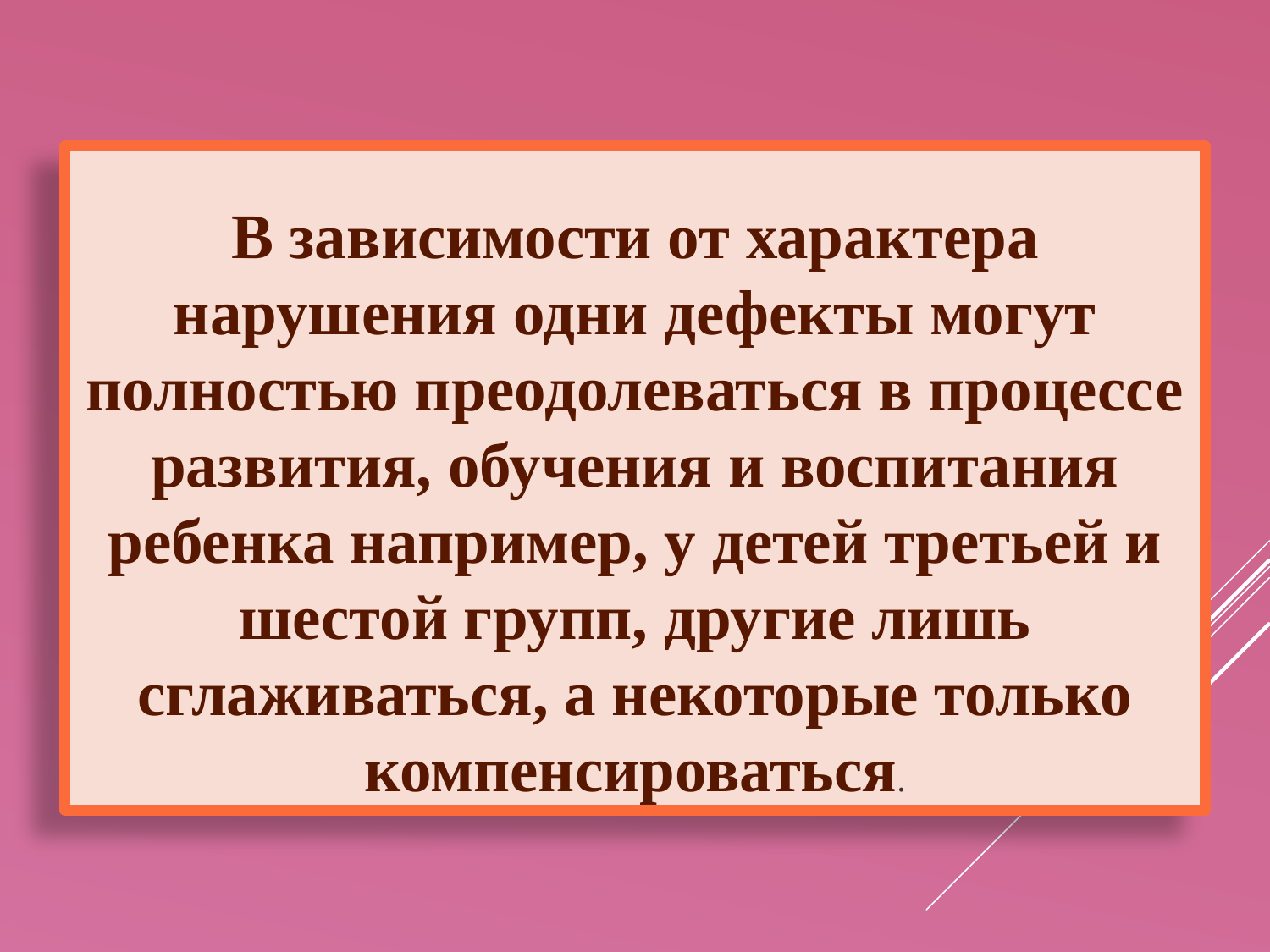

В зависимости от характера нарушения одни дефекты могут полностью преодолеваться в процессе развития, обучения и воспитания ребенка например, у детей третьей и шестой групп, другие лишь сглаживаться, а некоторые только компенсироваться.